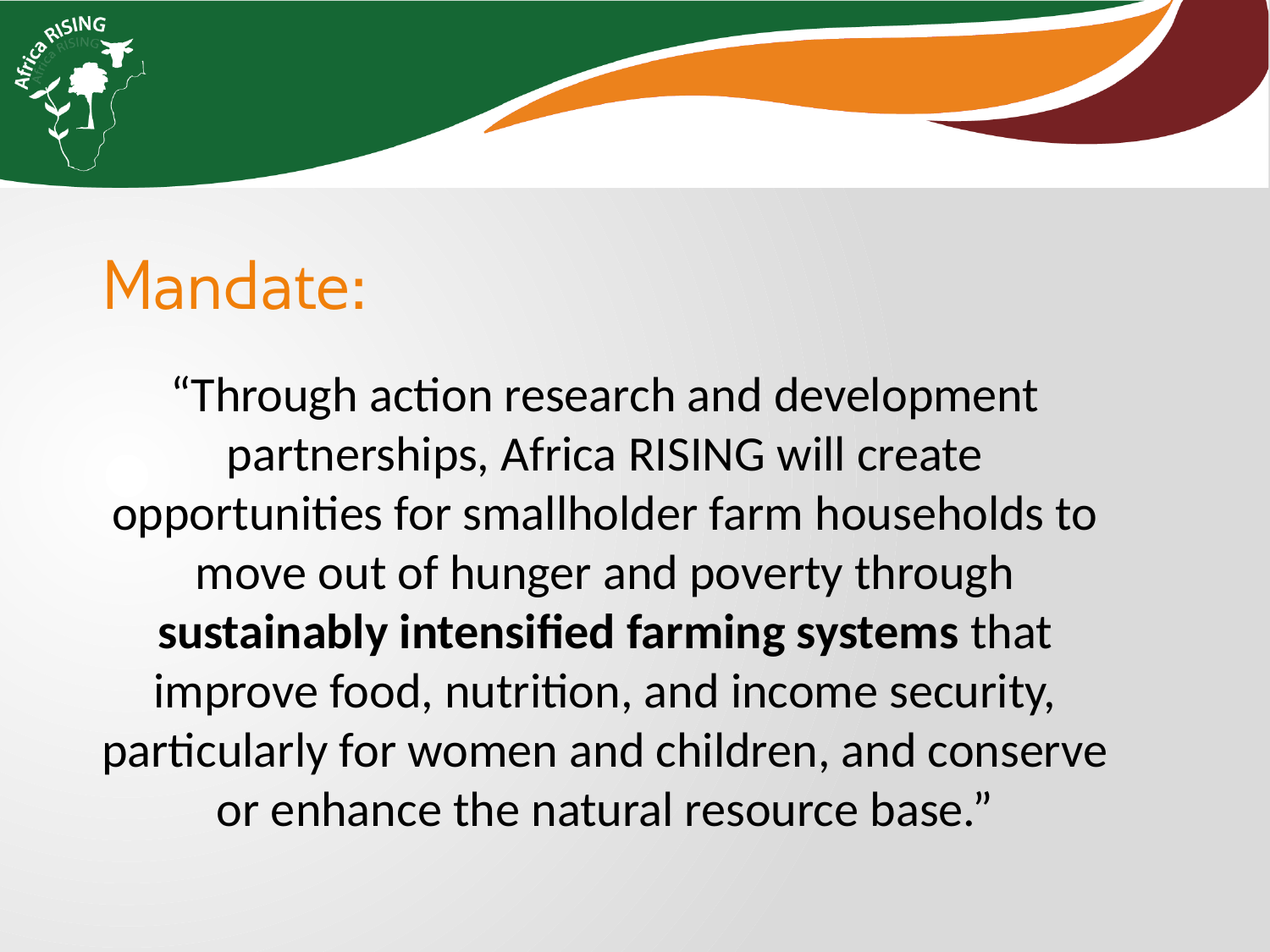

Mandate:
“Through action research and development partnerships, Africa RISING will create opportunities for smallholder farm households to move out of hunger and poverty through sustainably intensified farming systems that improve food, nutrition, and income security, particularly for women and children, and conserve or enhance the natural resource base.”